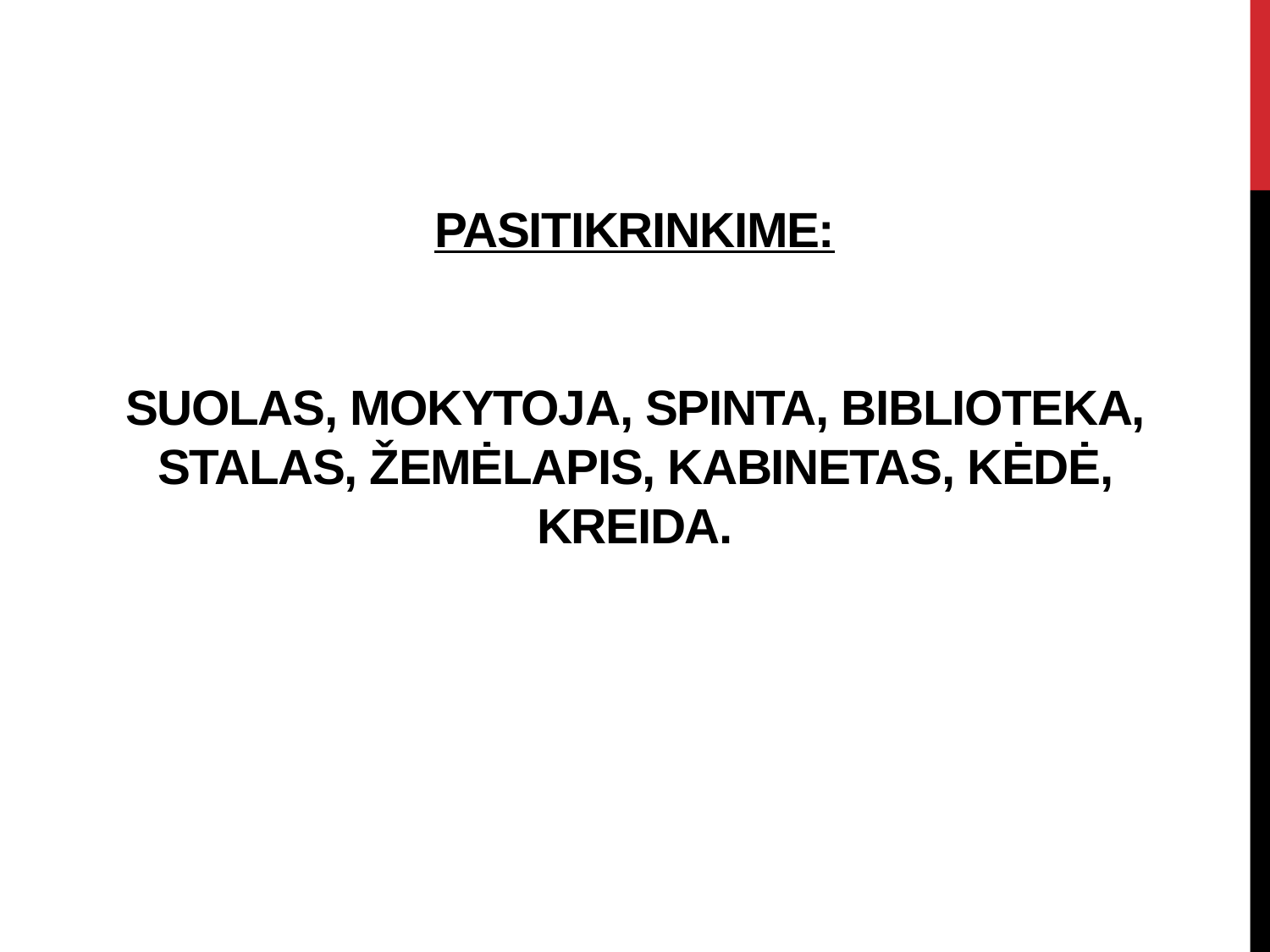

# Pasitikrinkime: suolas, mokytoja, spinta, biblioteka, stalas, žemėlapis, kabinetas, kėdė, kreida.